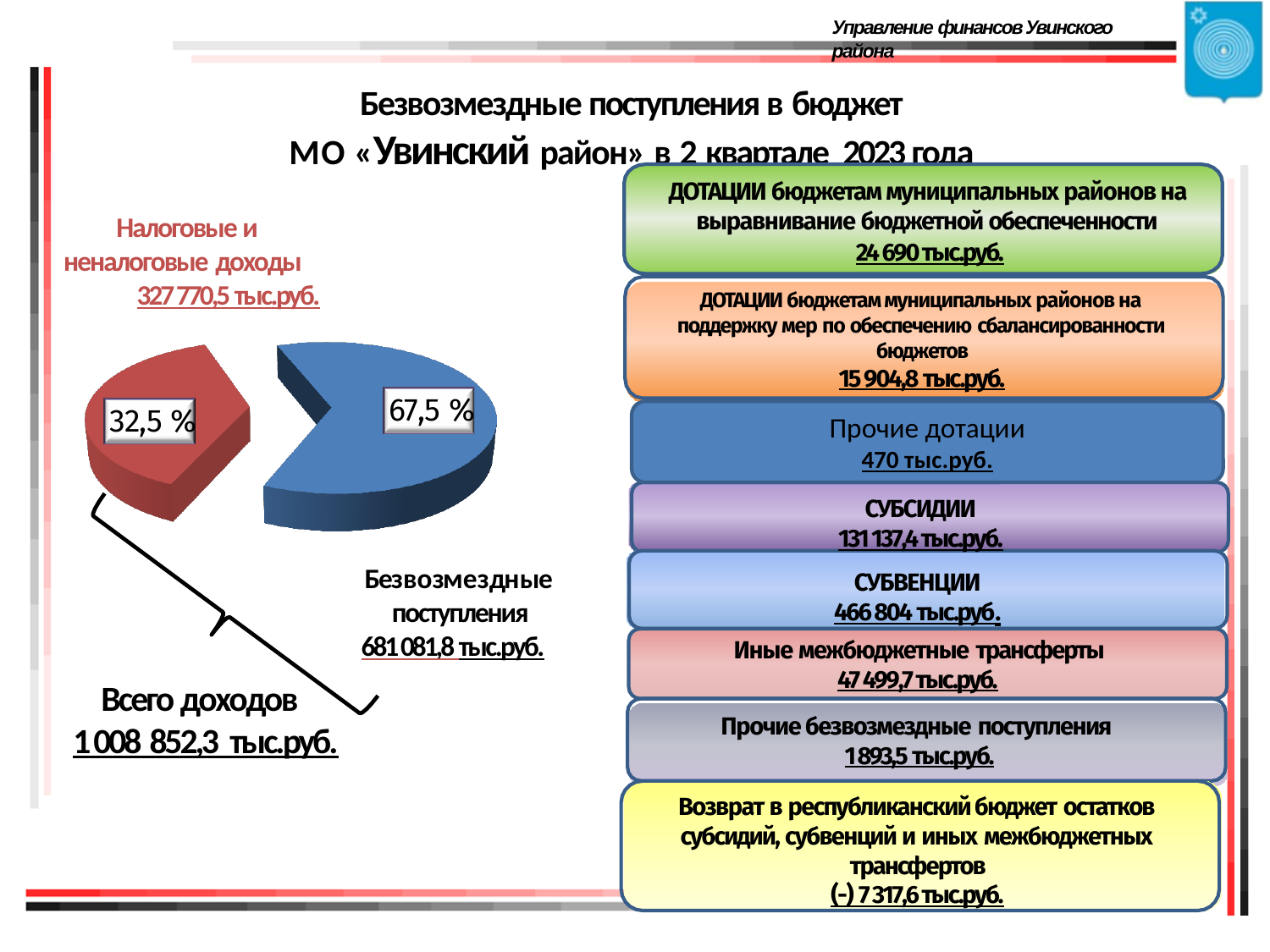

Управление финансов Увинского района

# Безвозмездные поступления в бюджет
МО «Увинский район» в 2 квартале  2023 года

ДОТАЦИИ бюджетам муниципальных районов на  выравнивание бюджетной обеспеченности
24 690 тыс.руб.
Налоговые и  неналоговые доходы
327 770,5 тыс.руб.

ДОТАЦИИ бюджетам муниципальных районов на  поддержку мер по обеспечению сбалансированности  бюджетов
15 904,8 тыс.руб.

67,5 %

32,5 %
Прочие дотации
470 тыс.руб.

СУБСИДИИ
131 137,4 тыс.руб.
СУБВЕНЦИИ
466 804 тыс.руб.

Безвозмездные  поступления
681 081,8 тыс.руб.

Иные межбюджетные трансферты  47 499,7 тыс.руб.
Всего доходов        1 008  852,3  тыс.руб.

Прочие безвозмездные поступления  1 893,5 тыс.руб.

Возврат в республиканский бюджет остатков  субсидий, субвенций и иных межбюджетных  трансфертов
(-) 7 317,6 тыс.руб.